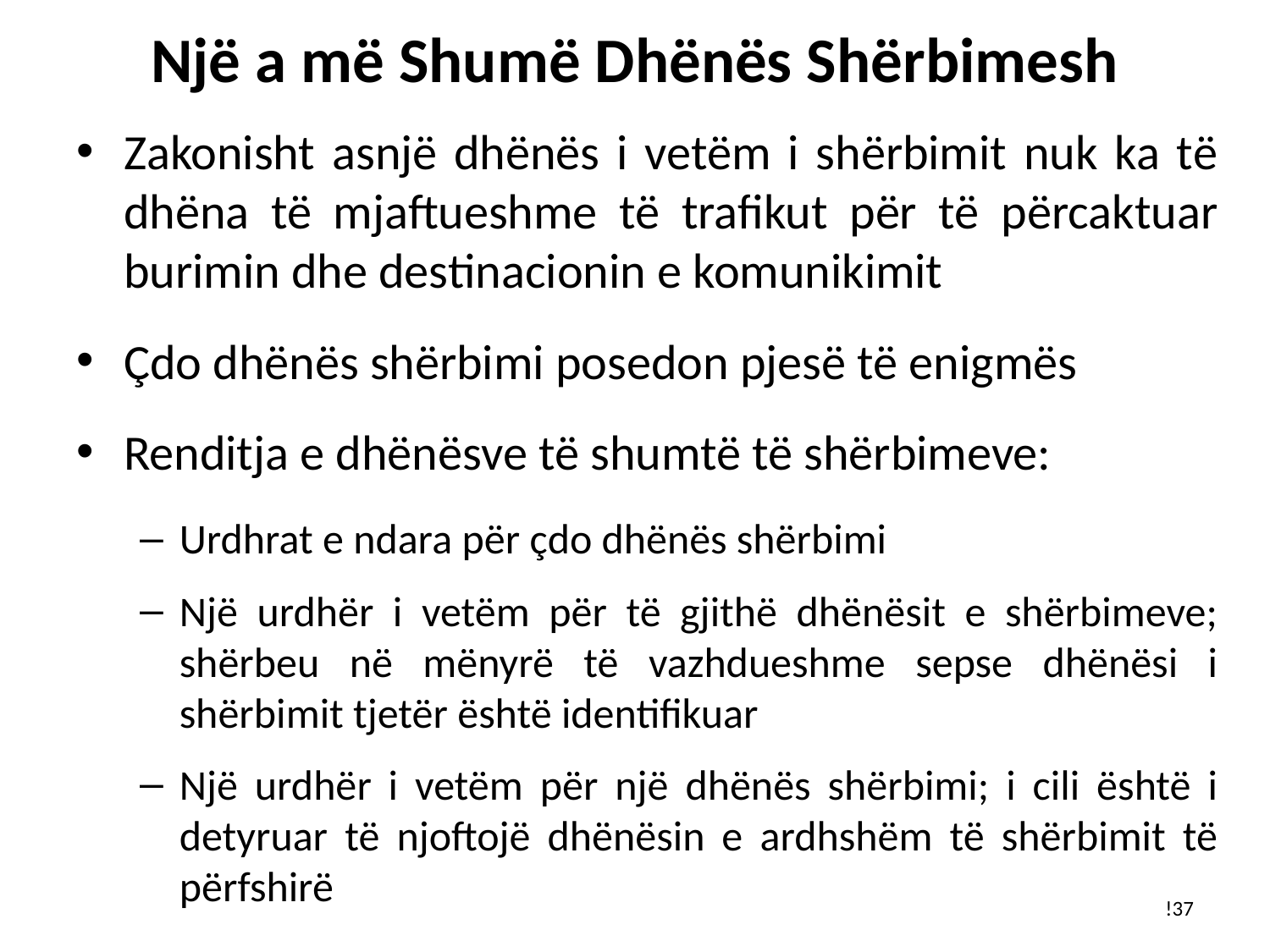

# Një a më Shumë Dhënës Shërbimesh
Zakonisht asnjë dhënës i vetëm i shërbimit nuk ka të dhëna të mjaftueshme të trafikut për të përcaktuar burimin dhe destinacionin e komunikimit
Çdo dhënës shërbimi posedon pjesë të enigmës
Renditja e dhënësve të shumtë të shërbimeve:
Urdhrat e ndara për çdo dhënës shërbimi
Një urdhër i vetëm për të gjithë dhënësit e shërbimeve; shërbeu në mënyrë të vazhdueshme sepse dhënësi i shërbimit tjetër është identifikuar
Një urdhër i vetëm për një dhënës shërbimi; i cili është i detyruar të njoftojë dhënësin e ardhshëm të shërbimit të përfshirë
!37